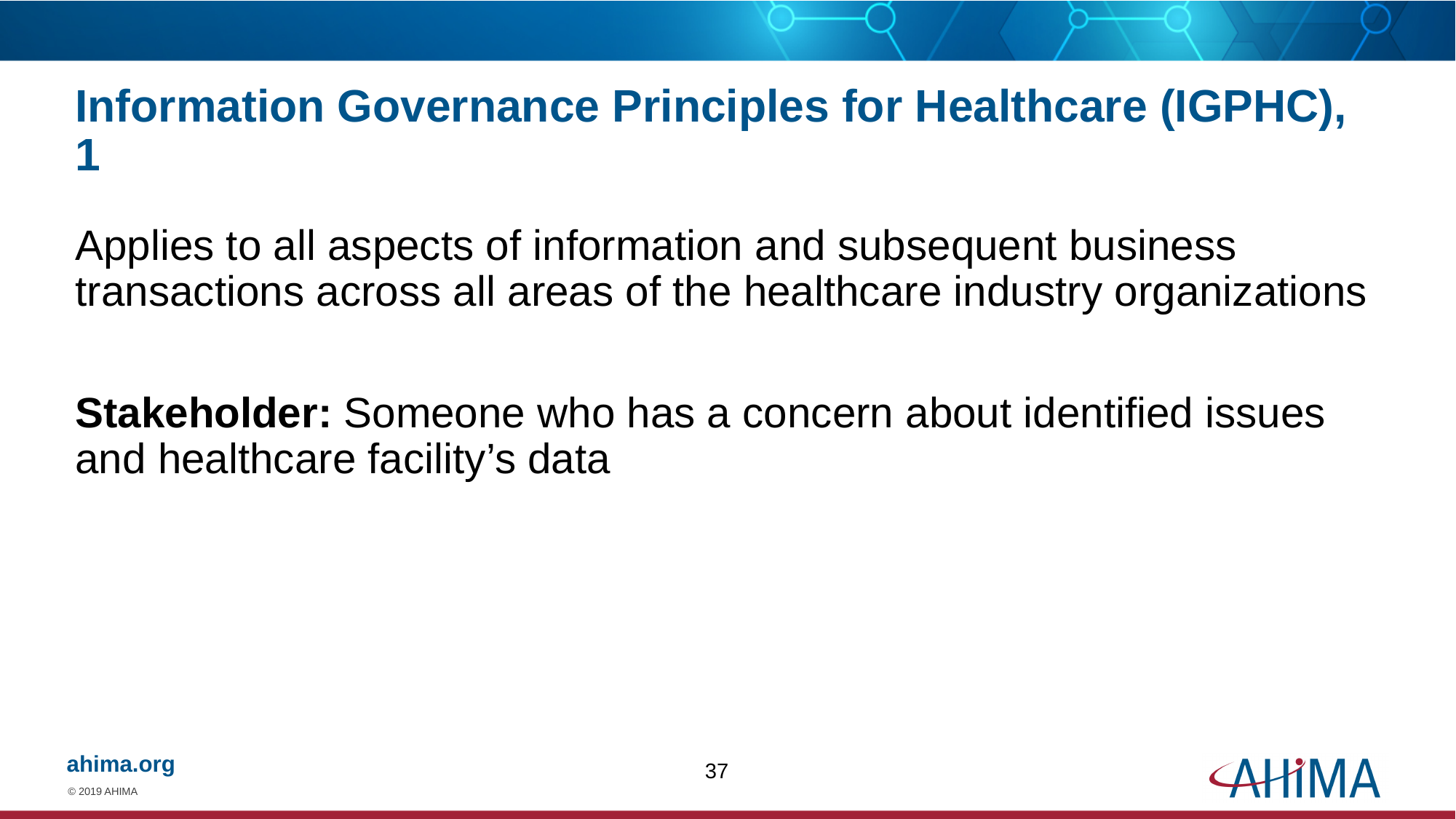

# Information Governance Principles for Healthcare (IGPHC), 1
Applies to all aspects of information and subsequent business transactions across all areas of the healthcare industry organizations

Stakeholder: Someone who has a concern about identified issues and healthcare facility’s data